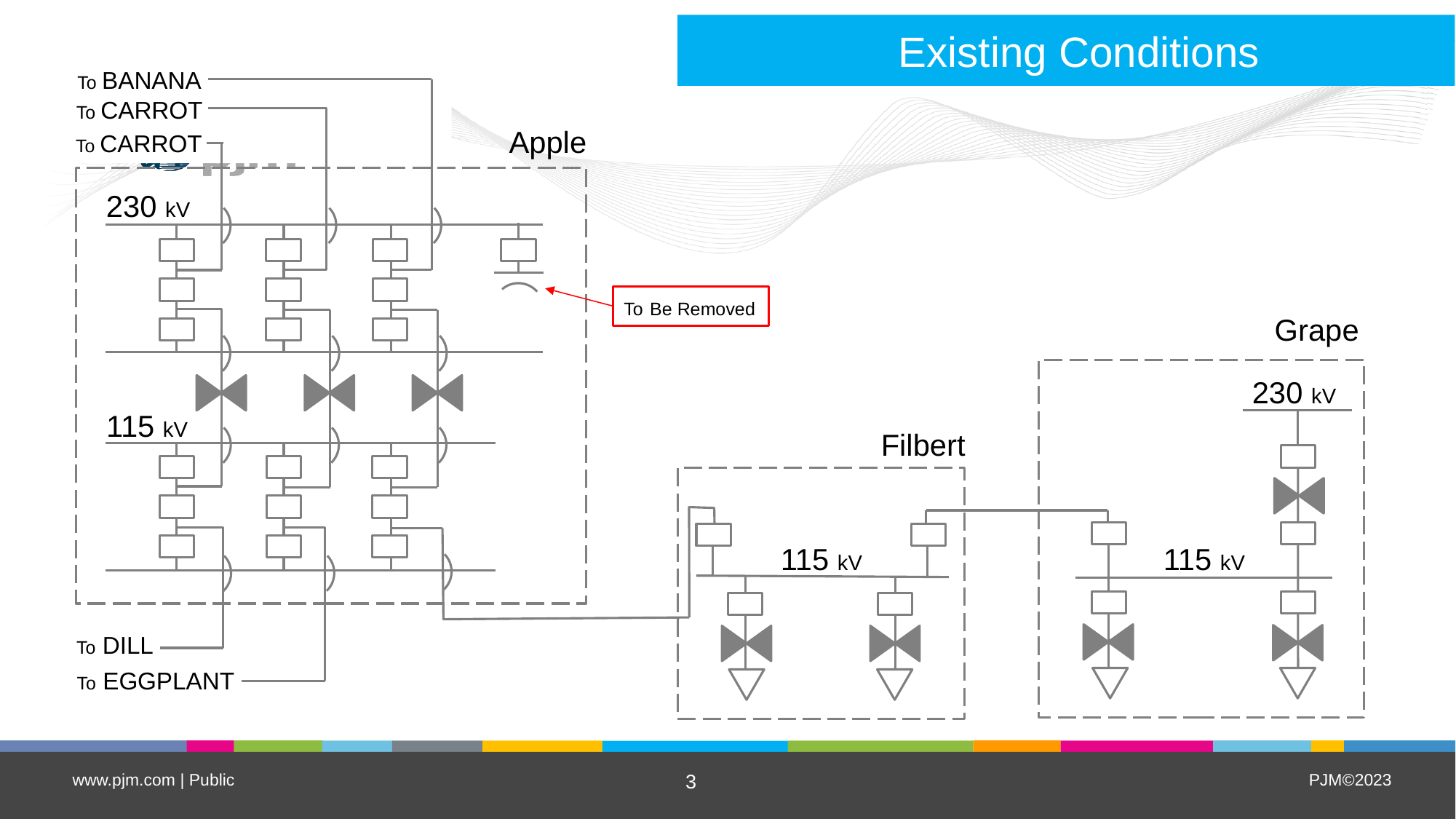

Existing Conditions
To BANANA
To CARROT
Apple
To CARROT

230 kV

To Be Removed
Grape

230 kV

115 kV
Filbert

115 kV
115 kV

To DILL
To EGGPLANT